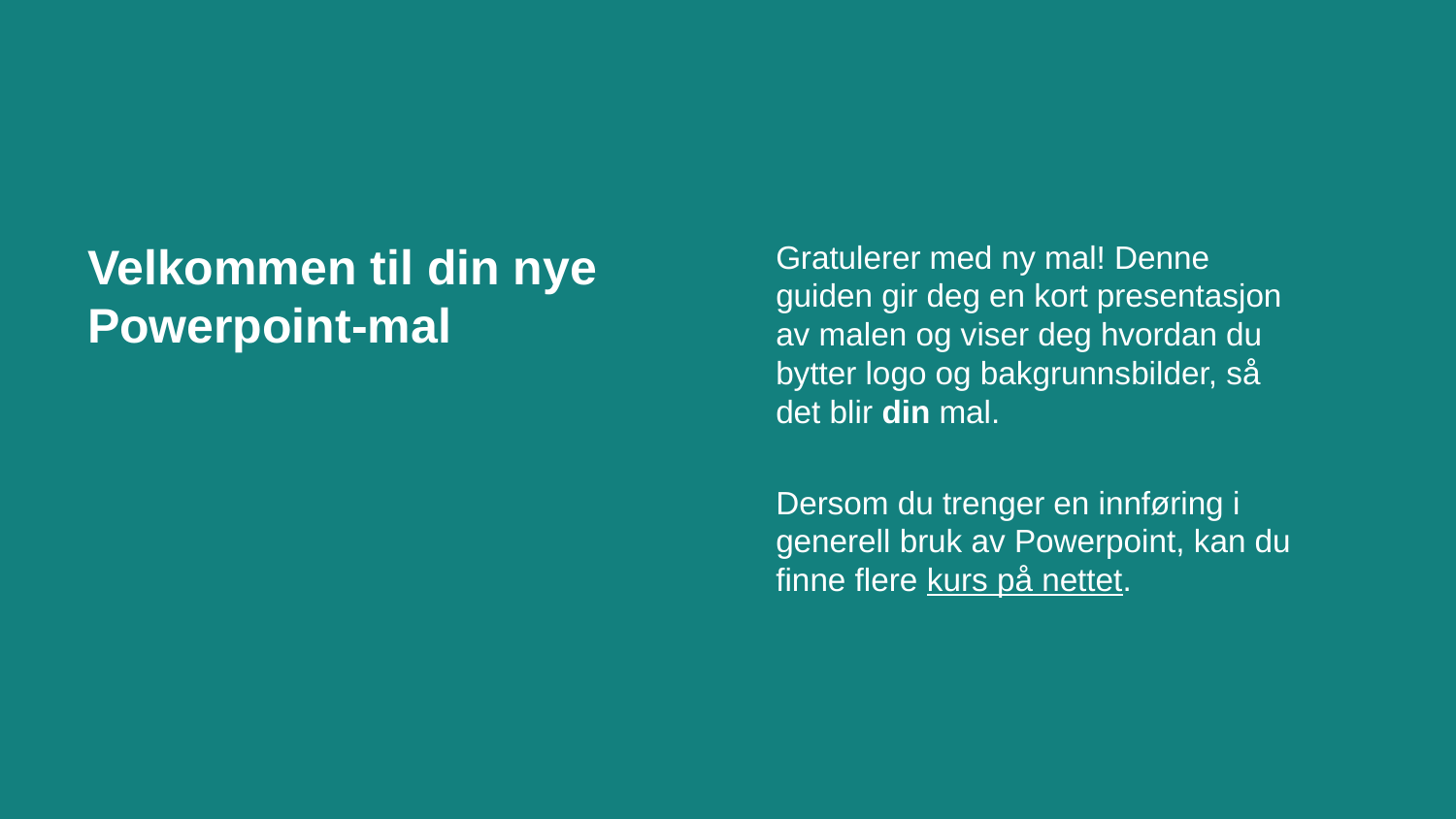

# Velkommen til din nye Powerpoint-mal
Gratulerer med ny mal! Denne guiden gir deg en kort presentasjon av malen og viser deg hvordan du bytter logo og bakgrunnsbilder, så det blir din mal.

Dersom du trenger en innføring i  generell bruk av Powerpoint, kan du finne flere kurs på nettet.